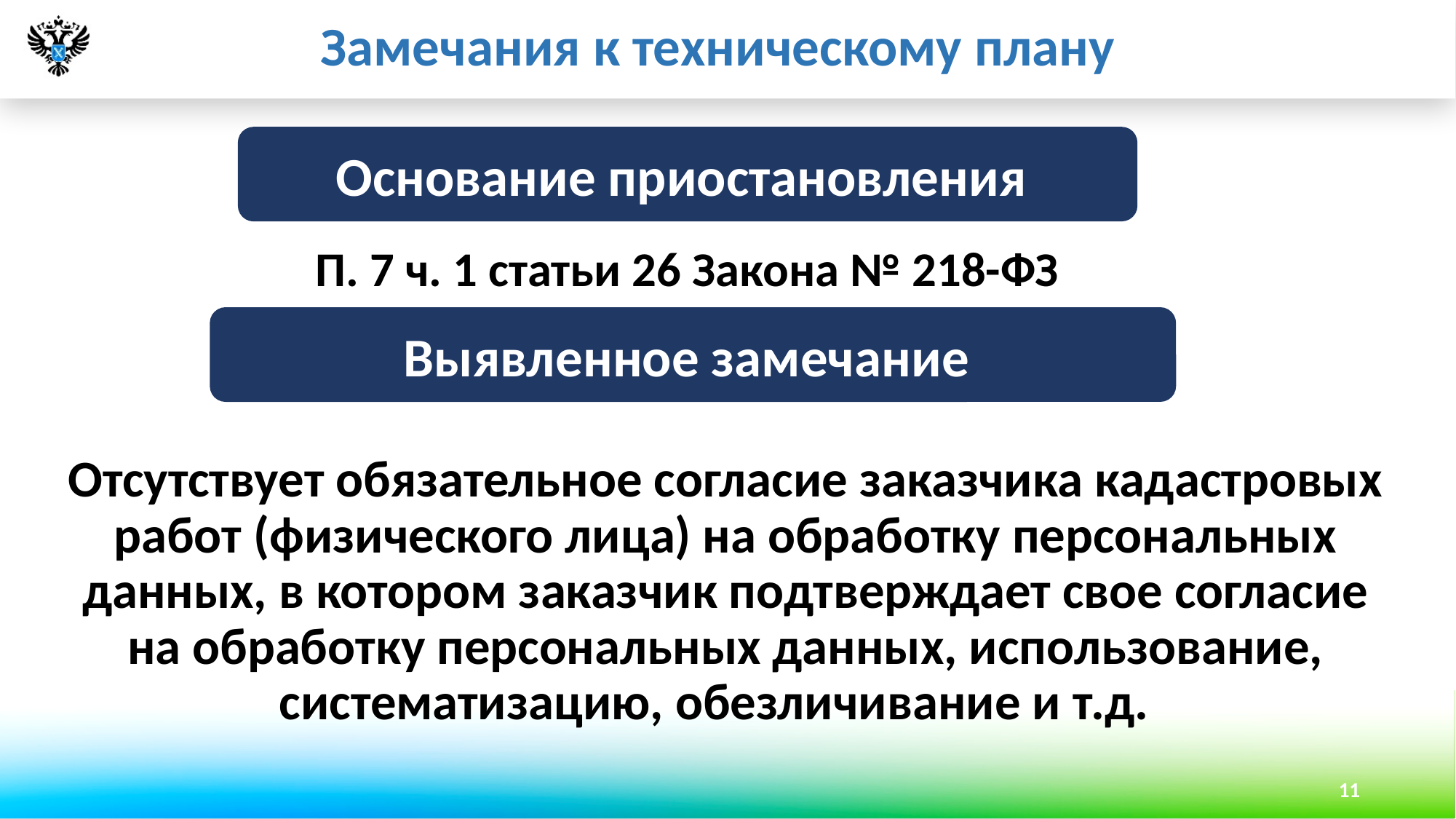

Замечания к техническому плану
Основание приостановления
# П. 7 ч. 1 статьи 26 Закона № 218-ФЗ
Выявленное замечание

Отсутствует обязательное согласие заказчика кадастровых работ (физического лица) на обработку персональных данных, в котором заказчик подтверждает свое согласие на обработку персональных данных, использование, систематизацию, обезличивание и т.д.

11